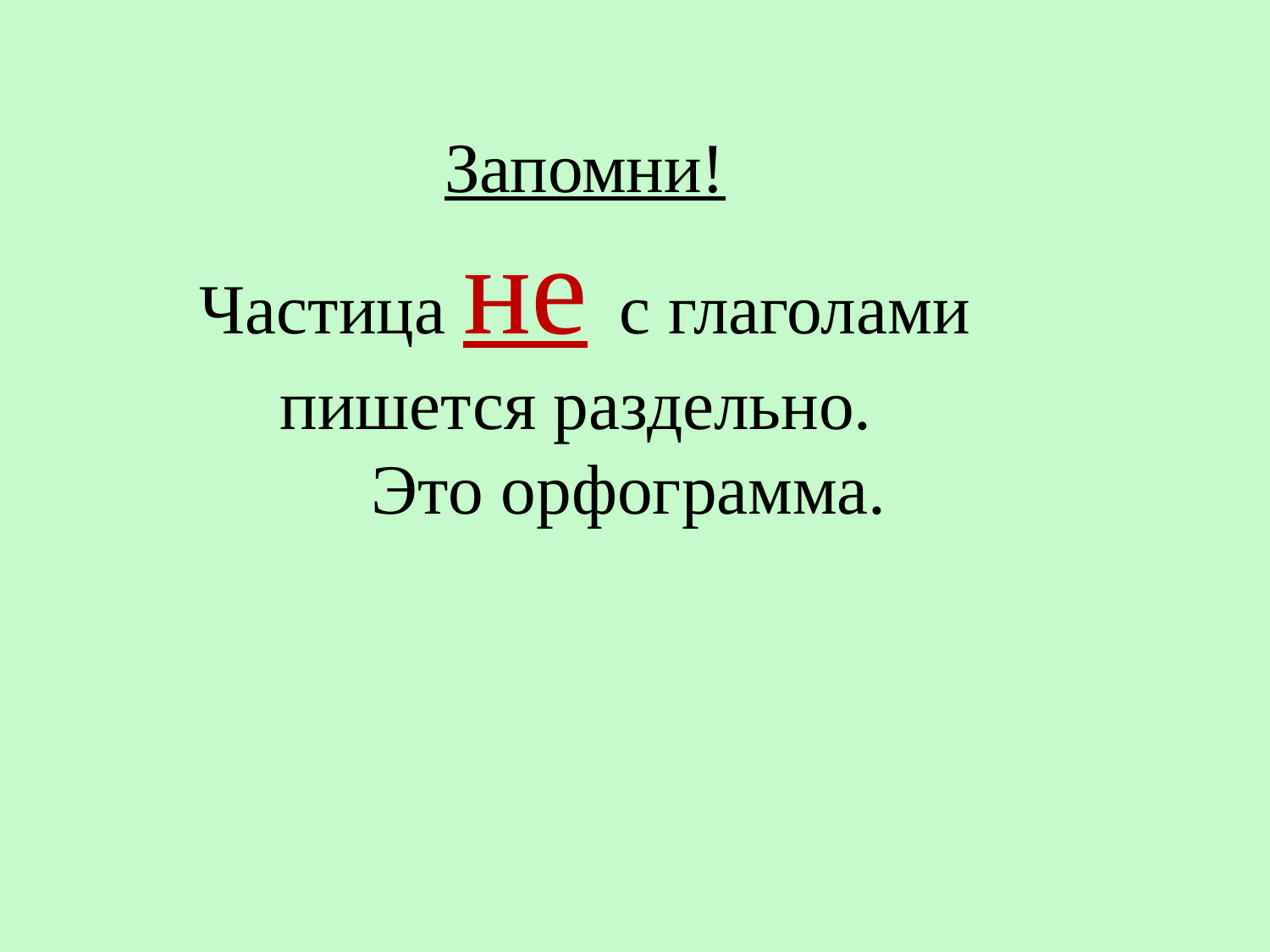

Запомни!
Частица не с глаголами пишется раздельно.
     Это орфограмма.